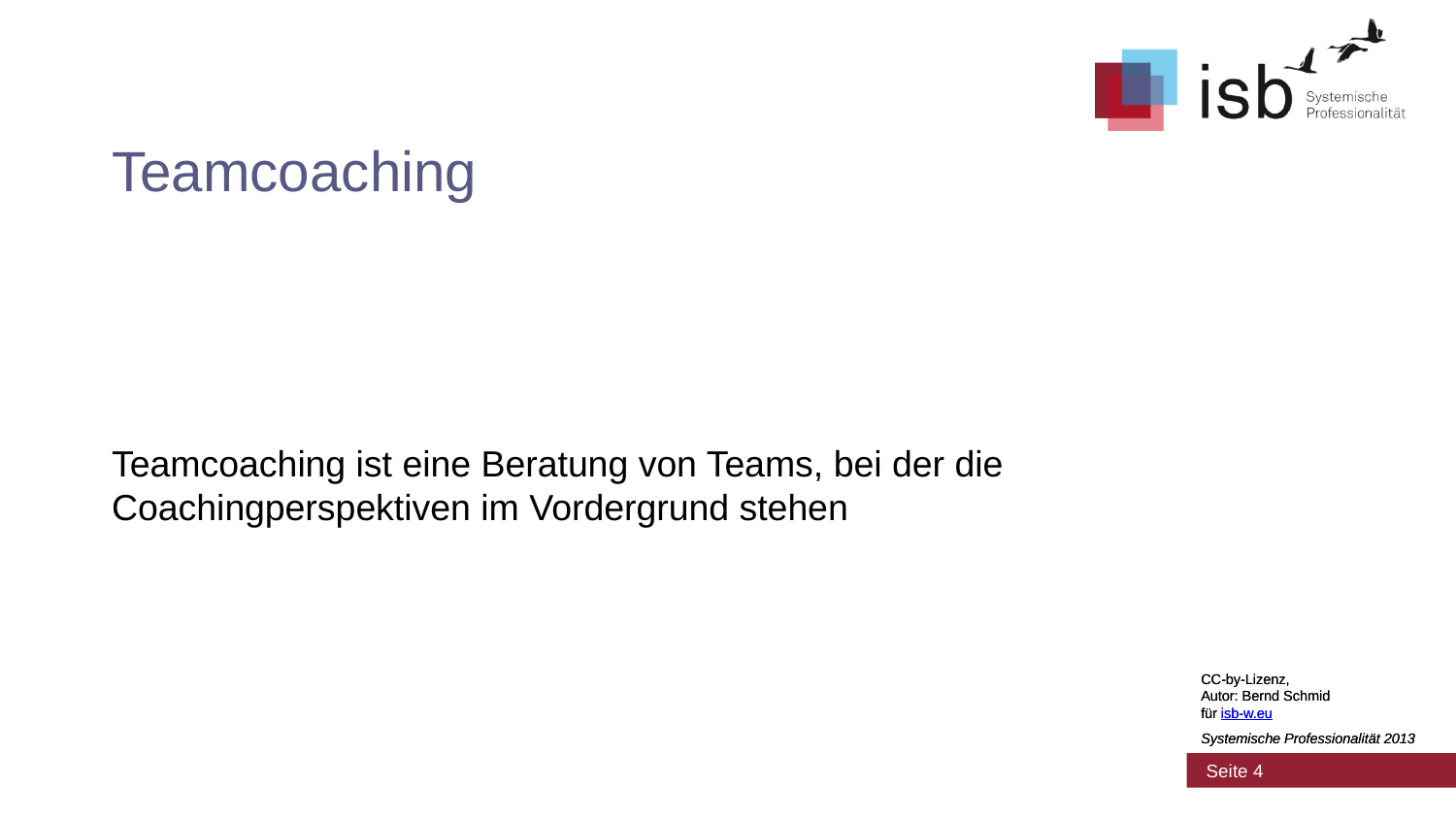

# Teamcoaching
Teamcoaching ist eine Beratung von Teams, bei der die Coachingperspektiven im Vordergrund stehen

CC-by-Lizenz,
Autor: Bernd Schmid
für isb-w.eu
Systemische Professionalität 2013
 Seite 4